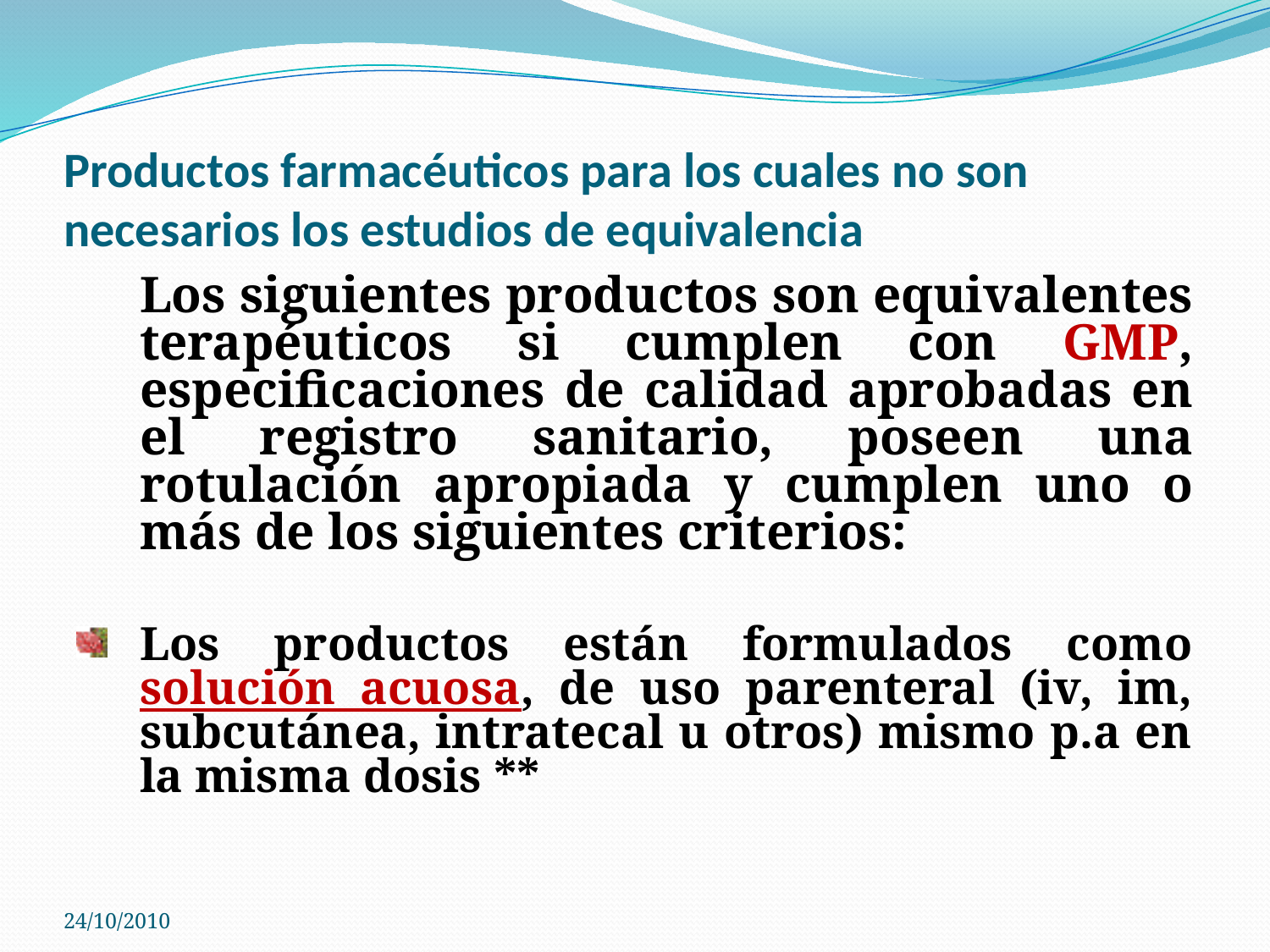

# Productos farmacéuticos para los cuales no son necesarios los estudios de equivalencia
	Los siguientes productos son equivalentes terapéuticos si cumplen con GMP, especificaciones de calidad aprobadas en el registro sanitario, poseen una rotulación apropiada y cumplen uno o más de los siguientes criterios:

Los productos están formulados como solución acuosa, de uso parenteral (iv, im, subcutánea, intratecal u otros) mismo p.a en la misma dosis **
24/10/2010